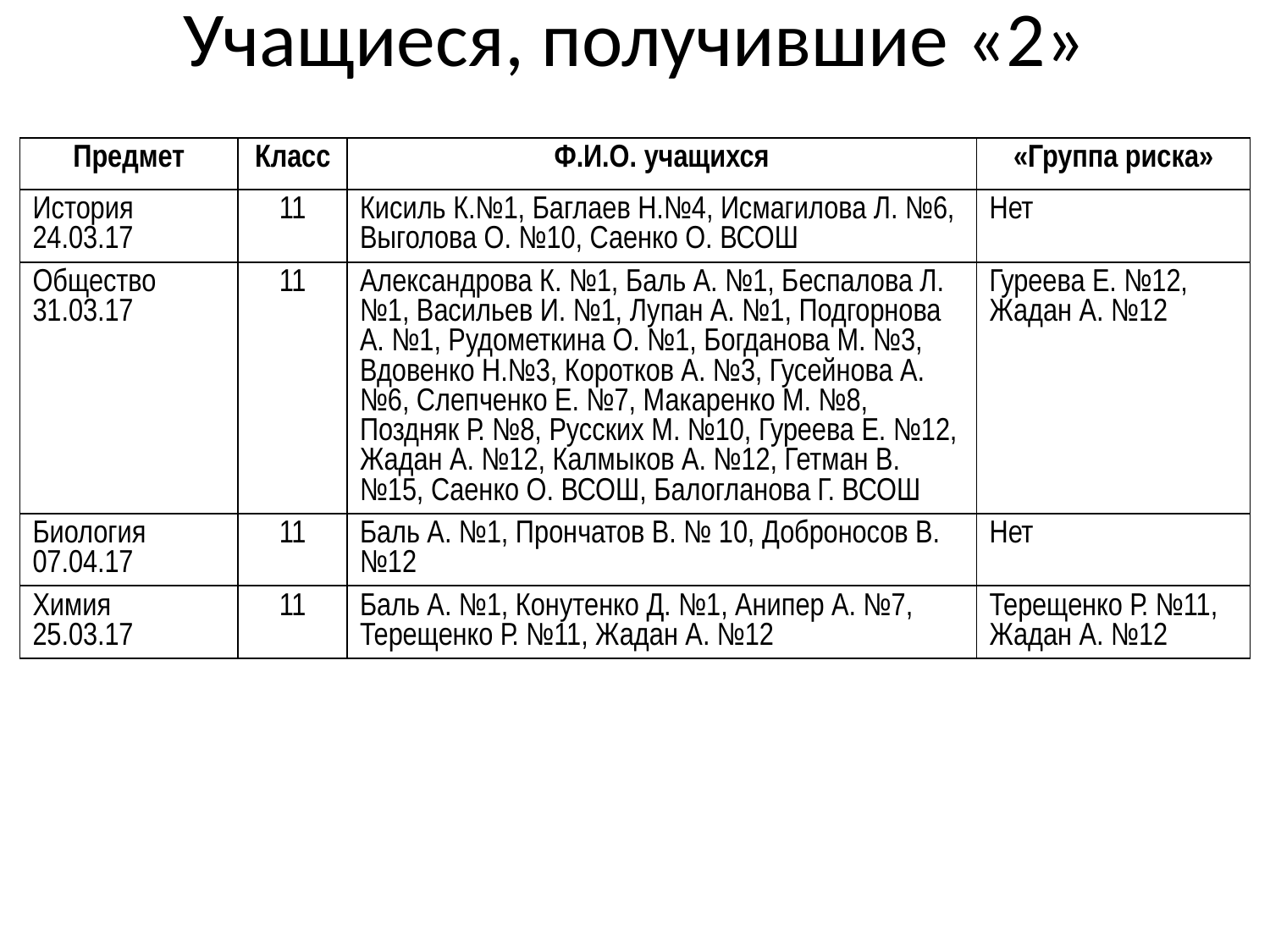

# Учащиеся, получившие «2»
| Предмет | Класс | Ф.И.О. учащихся | «Группа риска» |
| --- | --- | --- | --- |
| История 24.03.17 | 11 | Кисиль К.№1, Баглаев Н.№4, Исмагилова Л. №6, Выголова О. №10, Саенко О. ВСОШ | Нет |
| Общество 31.03.17 | 11 | Александрова К. №1, Баль А. №1, Беспалова Л. №1, Васильев И. №1, Лупан А. №1, Подгорнова А. №1, Рудометкина О. №1, Богданова М. №3, Вдовенко Н.№3, Коротков А. №3, Гусейнова А. №6, Слепченко Е. №7, Макаренко М. №8, Поздняк Р. №8, Русских М. №10, Гуреева Е. №12, Жадан А. №12, Калмыков А. №12, Гетман В. №15, Саенко О. ВСОШ, Балогланова Г. ВСОШ | Гуреева Е. №12, Жадан А. №12 |
| Биология 07.04.17 | 11 | Баль А. №1, Прончатов В. № 10, Доброносов В. №12 | Нет |
| Химия 25.03.17 | 11 | Баль А. №1, Конутенко Д. №1, Анипер А. №7, Терещенко Р. №11, Жадан А. №12 | Терещенко Р. №11, Жадан А. №12 |